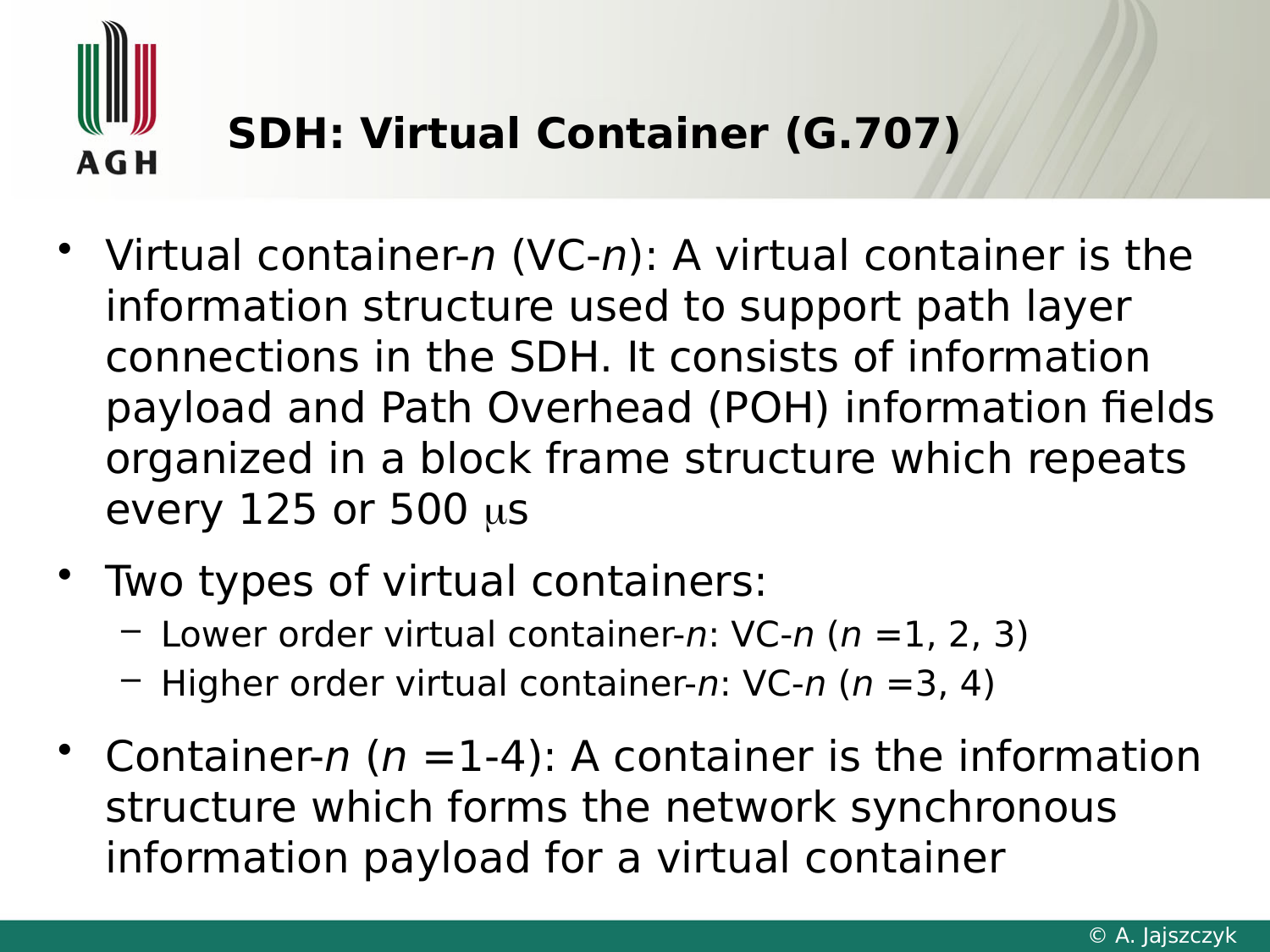

# SDH: Virtual Container (G.707)
Virtual container-n (VC-n): A virtual container is the information structure used to support path layer connections in the SDH. It consists of information payload and Path Overhead (POH) information fields organized in a block frame structure which repeats every 125 or 500 μs
Two types of virtual containers:
Lower order virtual container-n: VC-n (n =1, 2, 3)
Higher order virtual container-n: VC-n (n =3, 4)
Container-n (n =1-4): A container is the information structure which forms the network synchronous information payload for a virtual container